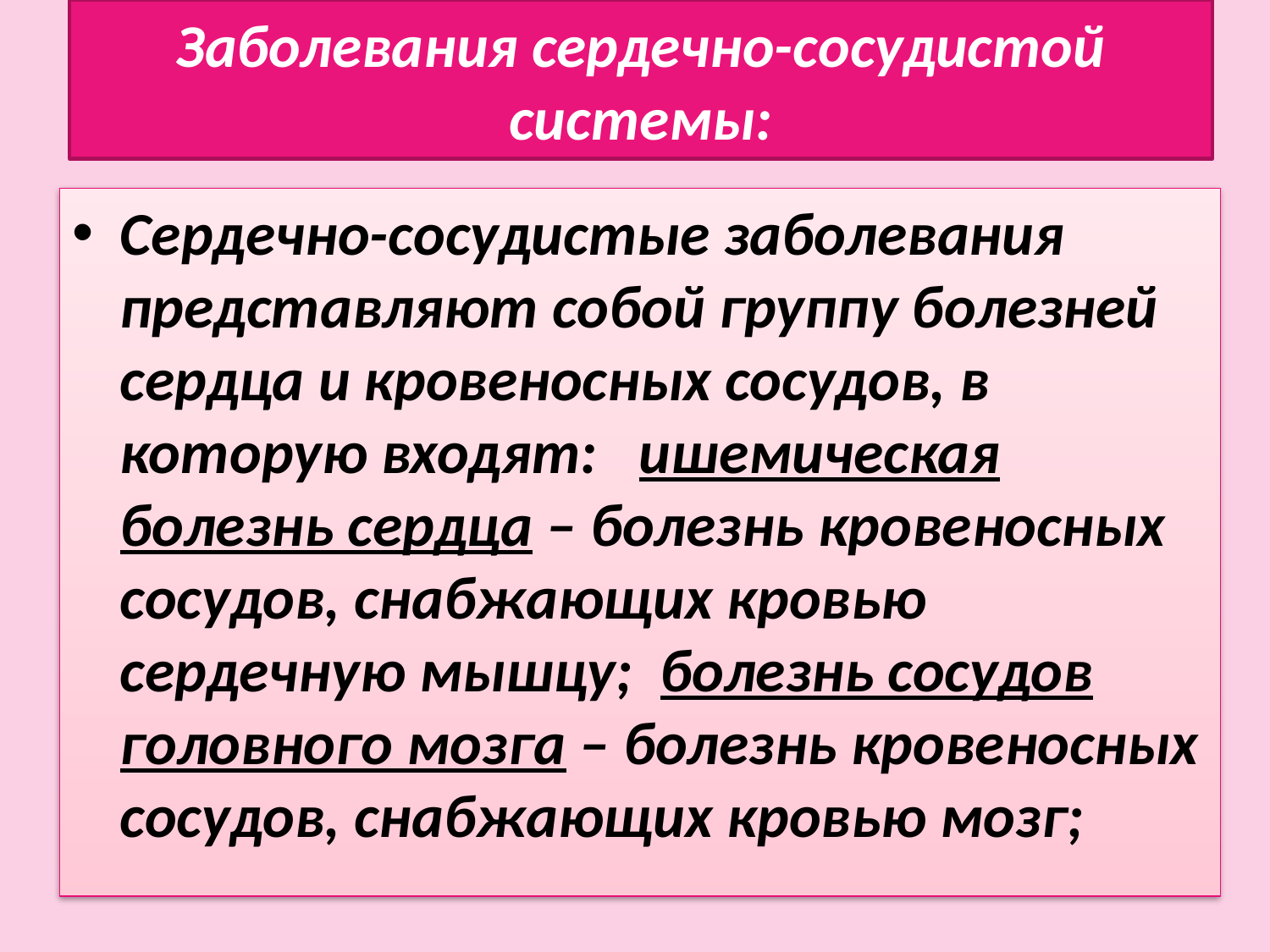

# Заболевания сердечно-сосудистой системы:
Сердечно-сосудистые заболевания представляют собой группу болезней сердца и кровеносных сосудов, в которую входят:   ишемическая болезнь сердца – болезнь кровеносных сосудов, снабжающих кровью сердечную мышцу;  болезнь сосудов головного мозга – болезнь кровеносных сосудов, снабжающих кровью мозг;